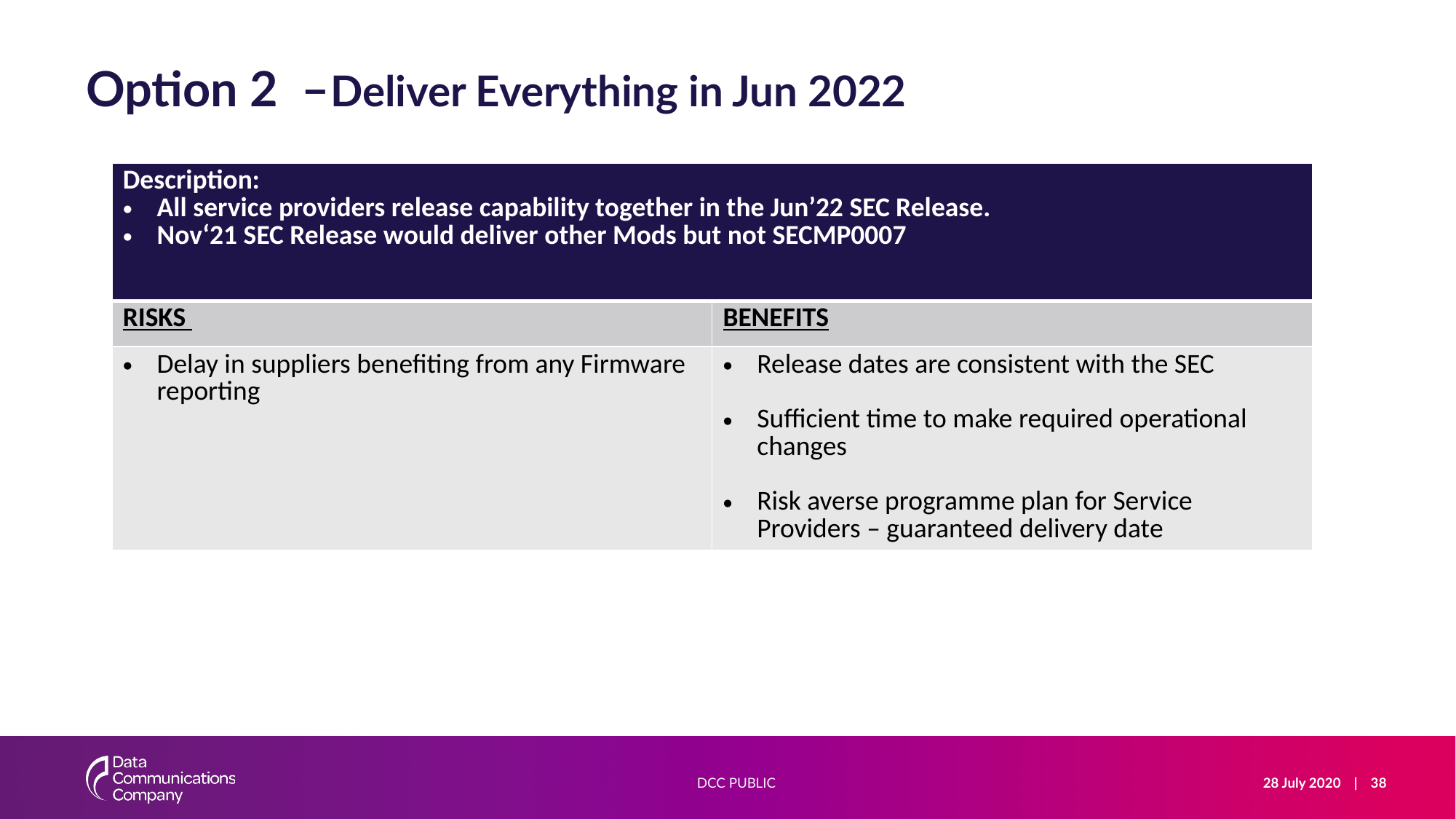

# Option 2  –Deliver Everything in Jun 2022
| Description: All service providers release capability together in the Jun’22 SEC Release. Nov‘21 SEC Release would deliver other Mods but not SECMP0007 |  |
| --- | --- |
| RISKS | BENEFITS |
| Delay in suppliers benefiting from any Firmware reporting | Release dates are consistent with the SEC Sufficient time to make required operational changes Risk averse programme plan for Service Providers – guaranteed delivery date |
DCC PUBLIC